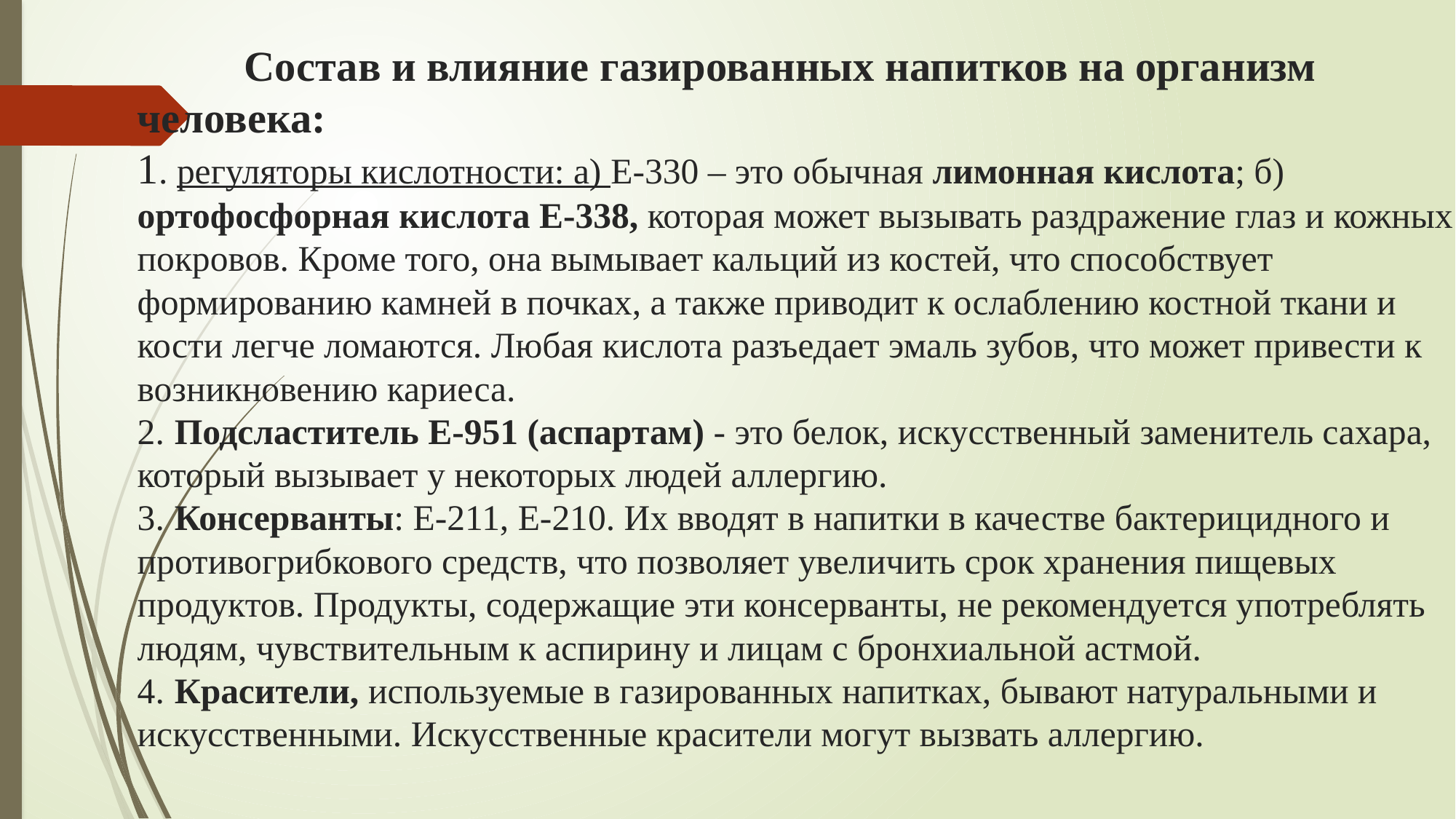

# Состав и влияние газированных напитков на организм   человека: 1. регуляторы кислотности: а) Е-330 – это обычная лимонная кислота; б) ортофосфорная кислота Е-338, которая может вызывать раздражение глаз и кожных покровов. Кроме того, она вымывает кальций из костей, что способствует формированию камней в почках, а также приводит к ослаблению костной ткани и кости легче ломаются. Любая кислота разъедает эмаль зубов, что может привести к возникновению кариеса. 2. Подсластитель Е-951 (аспартам) - это белок, искусственный заменитель сахара, который вызывает у некоторых людей аллергию. 3. Консерванты: Е-211, Е-210. Их вводят в напитки в качестве бактерицидного и противогрибкового средств, что позволяет увеличить срок хранения пищевых продуктов. Продукты, содержащие эти консерванты, не рекомендуется употреблять людям, чувствительным к аспирину и лицам с бронхиальной астмой. 4. Красители, используемые в газированных напитках, бывают натуральными и искусственными. Искусственные красители могут вызвать аллергию.